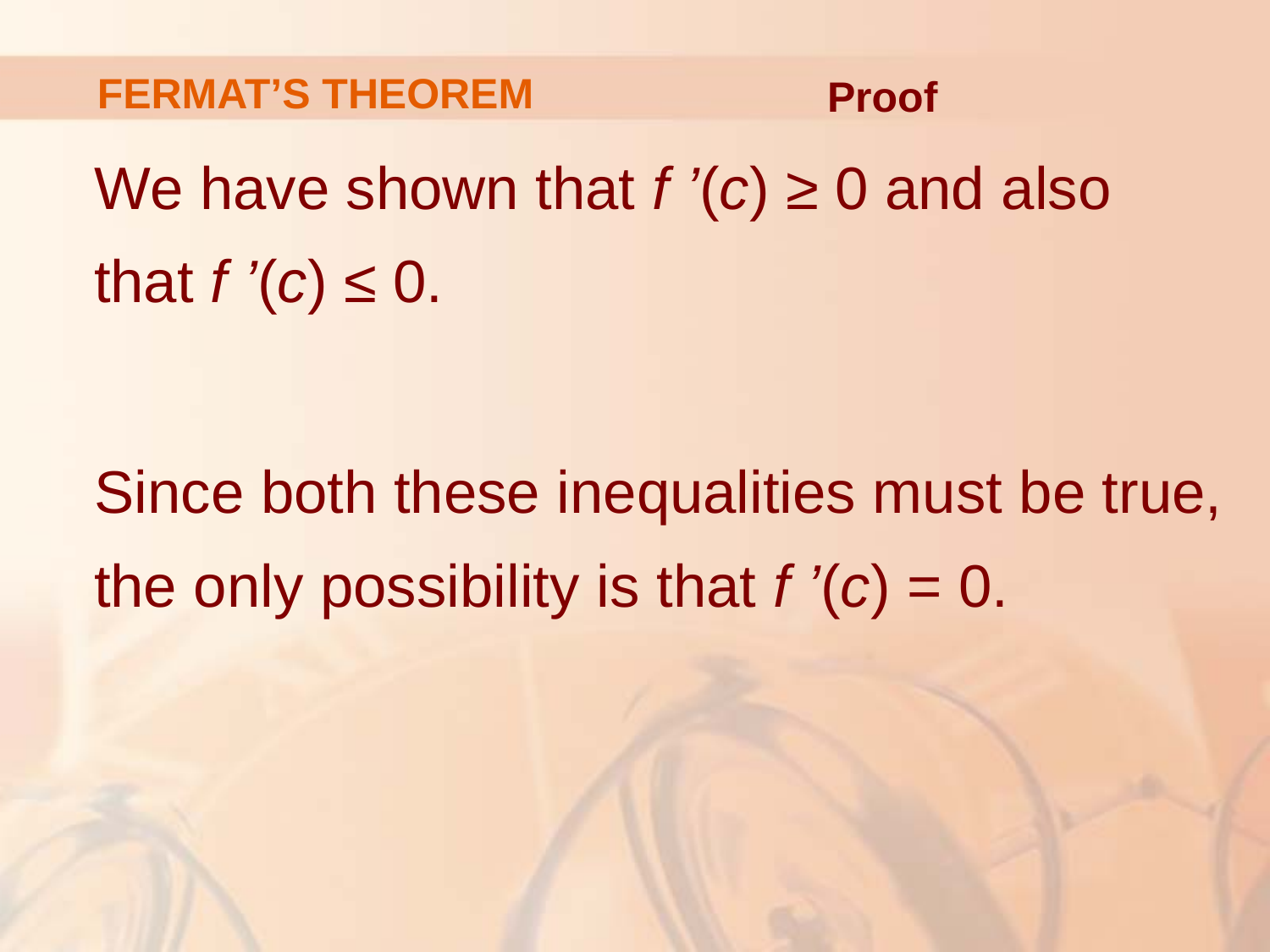

# FERMAT’S THEOREM
Proof
We have shown that f ’(c) ≥ 0 and also
that f ’(c) ≤ 0.

Since both these inequalities must be true, the only possibility is that f ’(c) = 0.